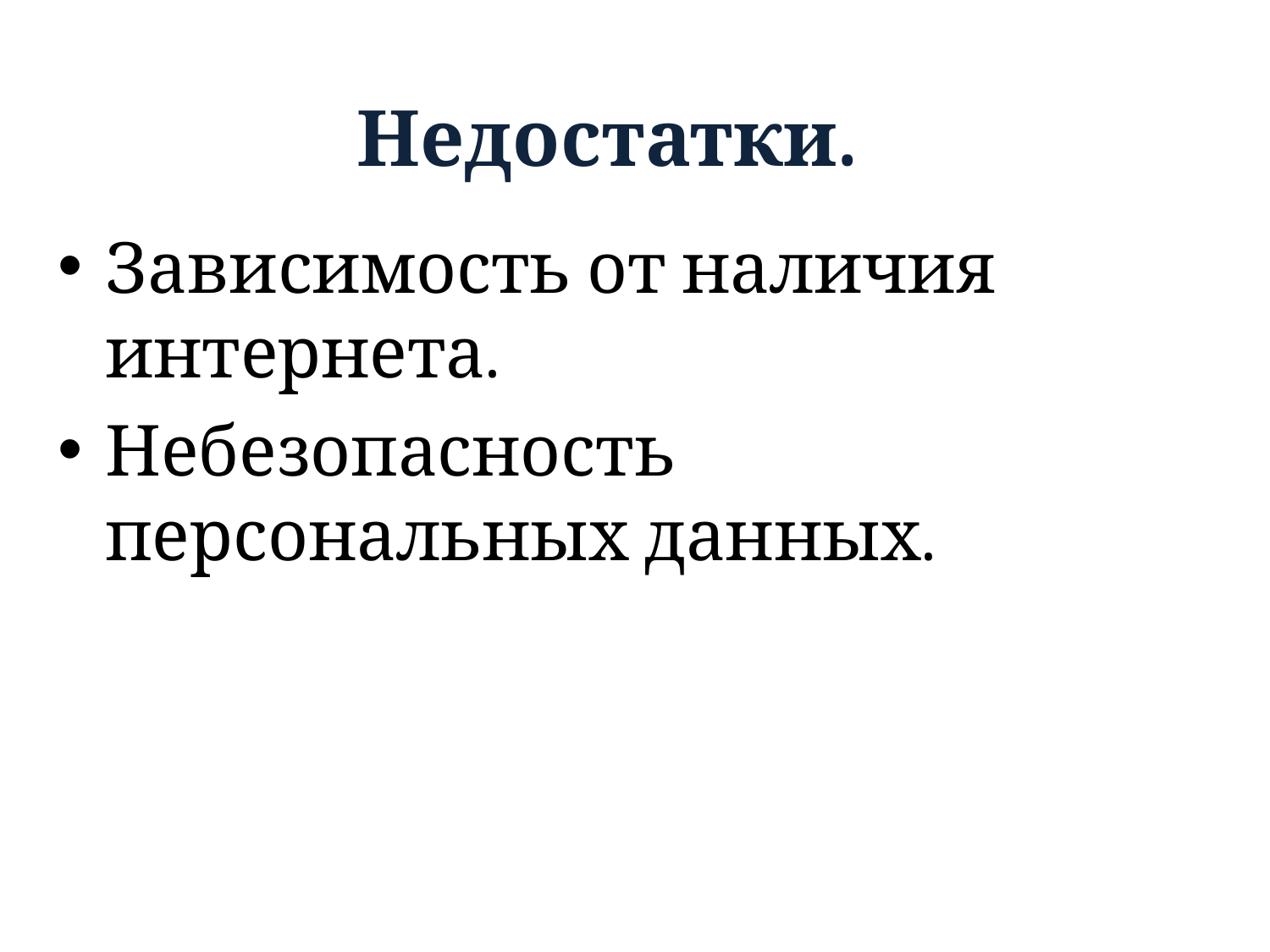

# Недостатки.
Зависимость от наличия интернета.
Небезопасность персональных данных.